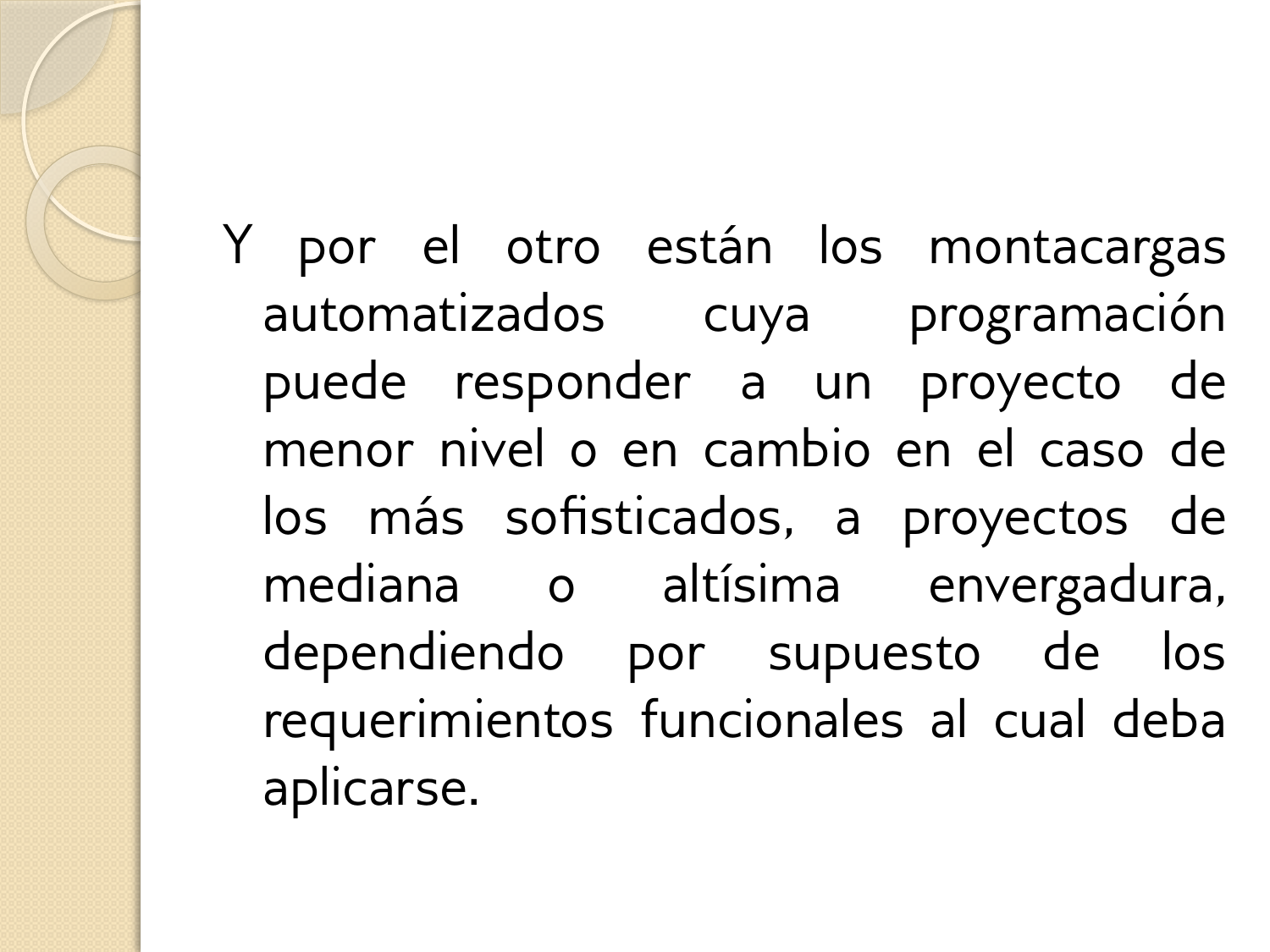

#
Y por el otro están los montacargas automatizados cuya programación puede responder a un proyecto de menor nivel o en cambio en el caso de los más sofisticados, a proyectos de mediana o altísima envergadura, dependiendo por supuesto de los requerimientos funcionales al cual deba aplicarse.